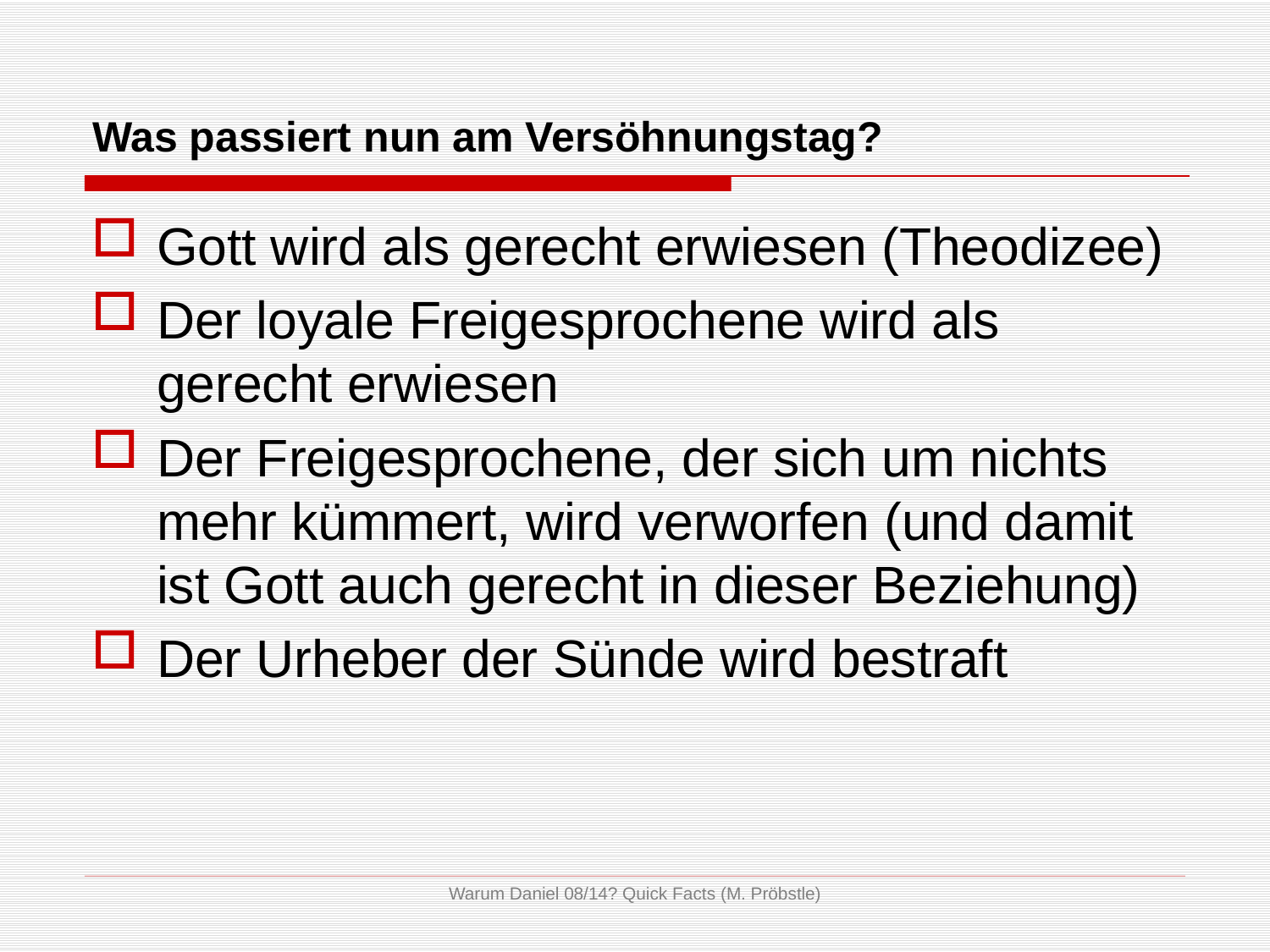

# Was passiert nun am Versöhnungstag?
Gott wird als gerecht erwiesen (Theodizee)
Der loyale Freigesprochene wird als gerecht erwiesen
Der Freigesprochene, der sich um nichts mehr kümmert, wird verworfen (und damit ist Gott auch gerecht in dieser Beziehung)
Der Urheber der Sünde wird bestraft
Warum Daniel 08/14? Quick Facts (M. Pröbstle)